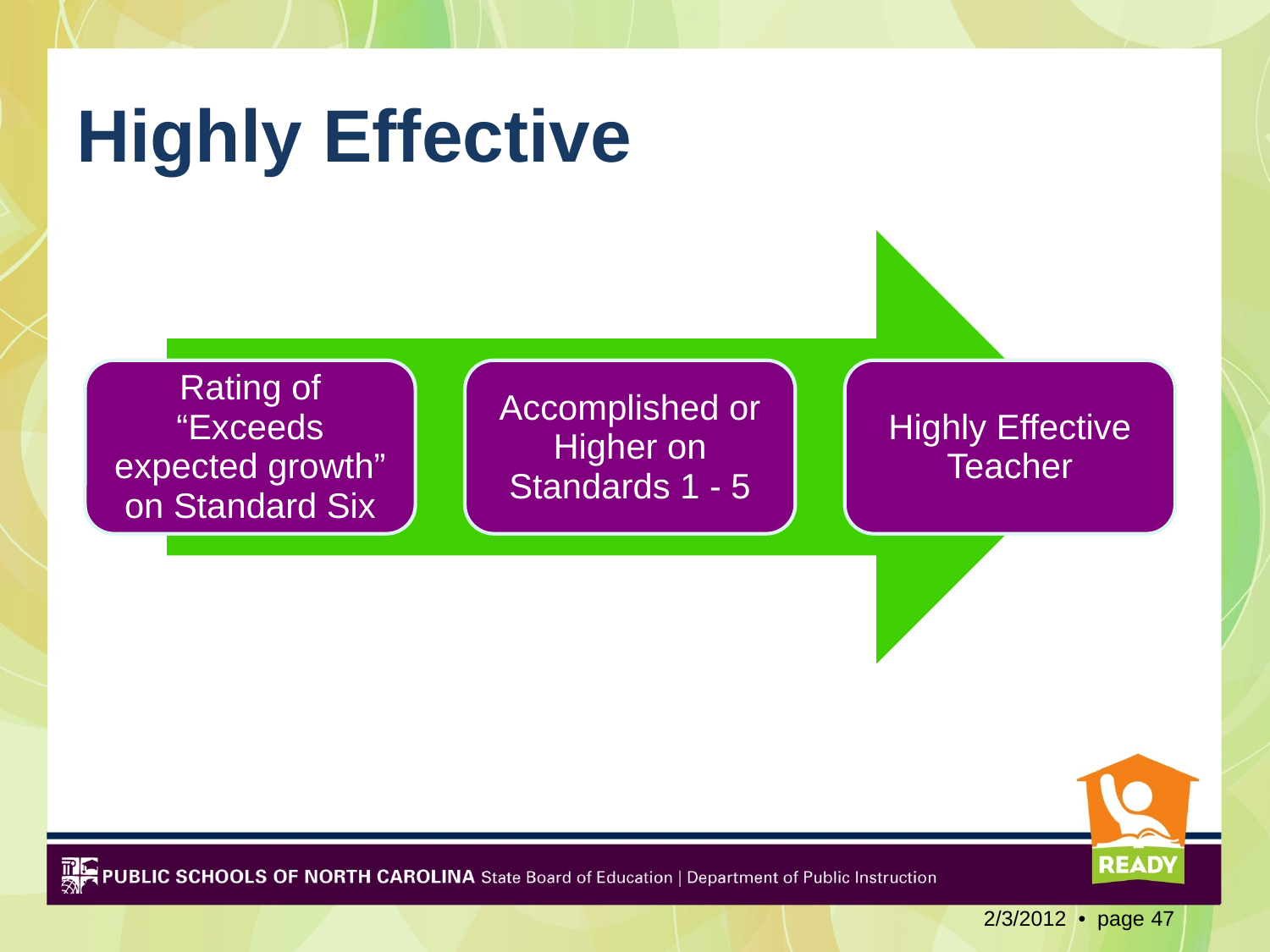

# Highly Effective
Rating of “Exceeds expected growth” on Standard Six
Accomplished or Higher on Standards 1 - 5
Highly Effective Teacher

2/3/2012  •  page 47